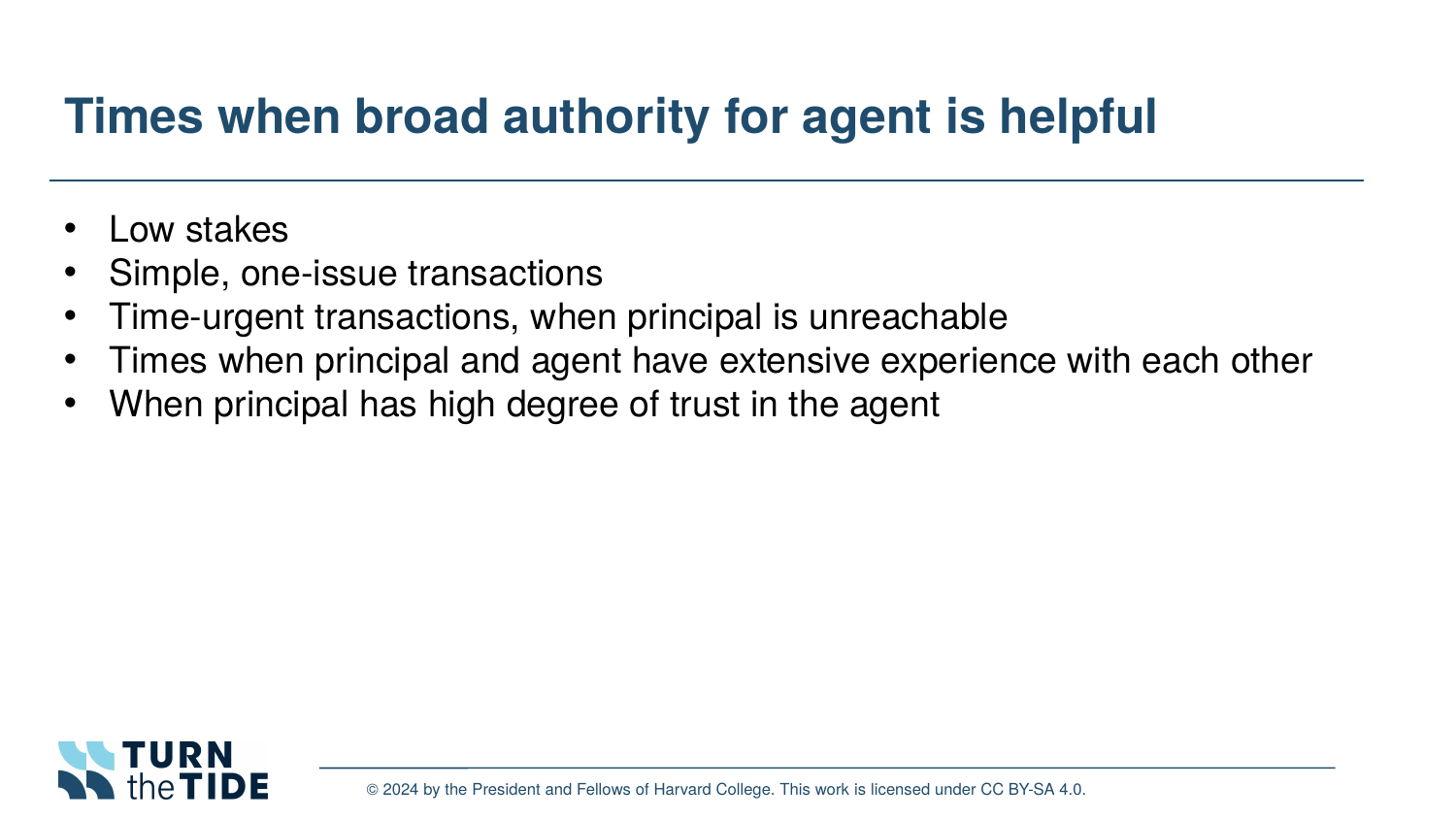

# Times when broad authority for agent is helpful
Low stakes
Simple, one-issue transactions
Time-urgent transactions, when principal is unreachable
Times when principal and agent have extensive experience with each other
When principal has high degree of trust in the agent